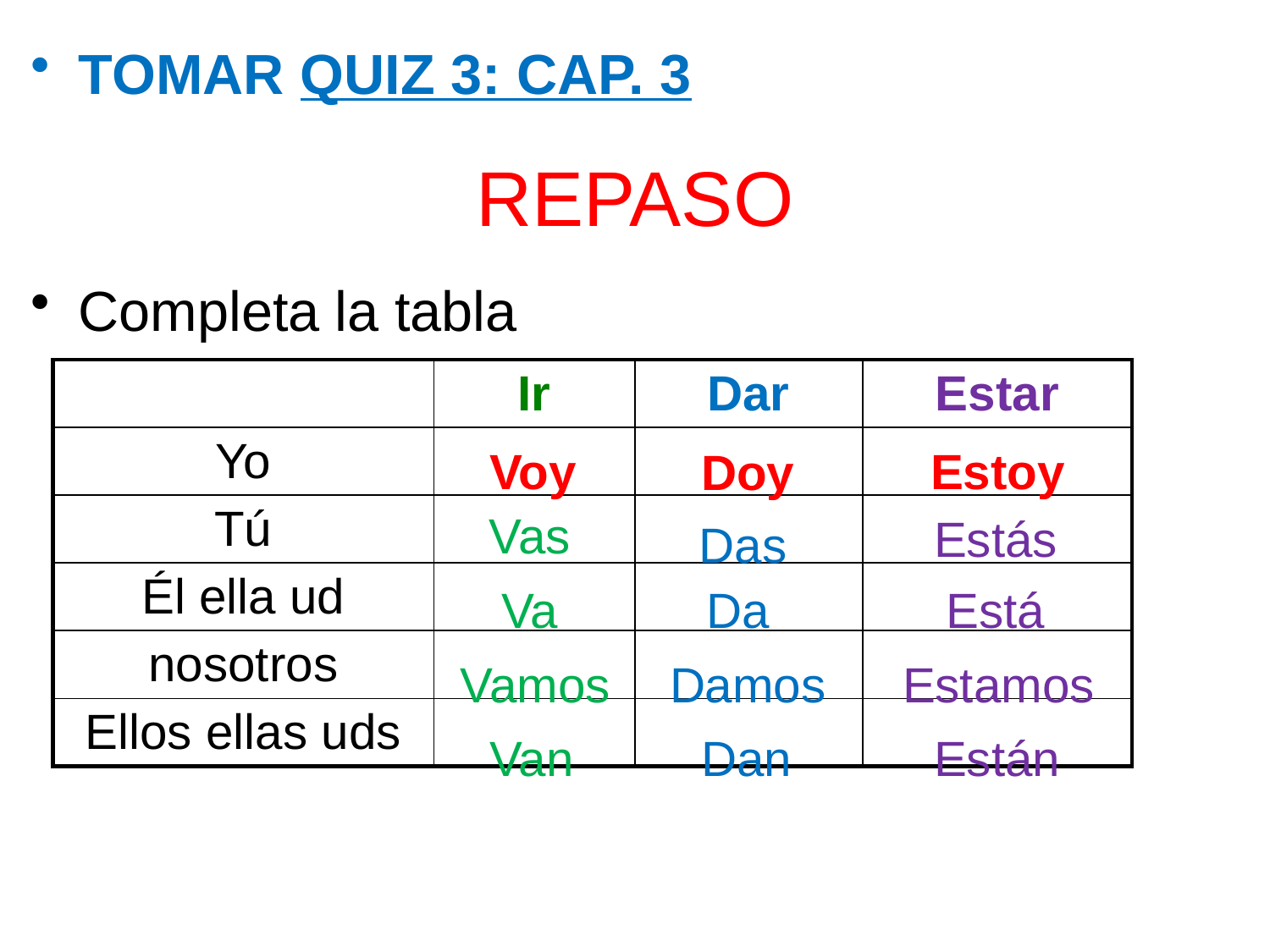

TOMAR QUIZ 3: CAP. 3

Completa la tabla

# REPASO
|  | Ir | Dar | Estar |
| --- | --- | --- | --- |
| Yo |  |  |  |
| Tú |  |  |  |
| Él ella ud |  |  |  |
| nosotros |  |  |  |
| Ellos ellas uds |  |  |  |
Voy
Estoy
Doy
Vas
Estás
Das
Va
Da
Está
Vamos
Damos
Estamos
Van
Dan
Están